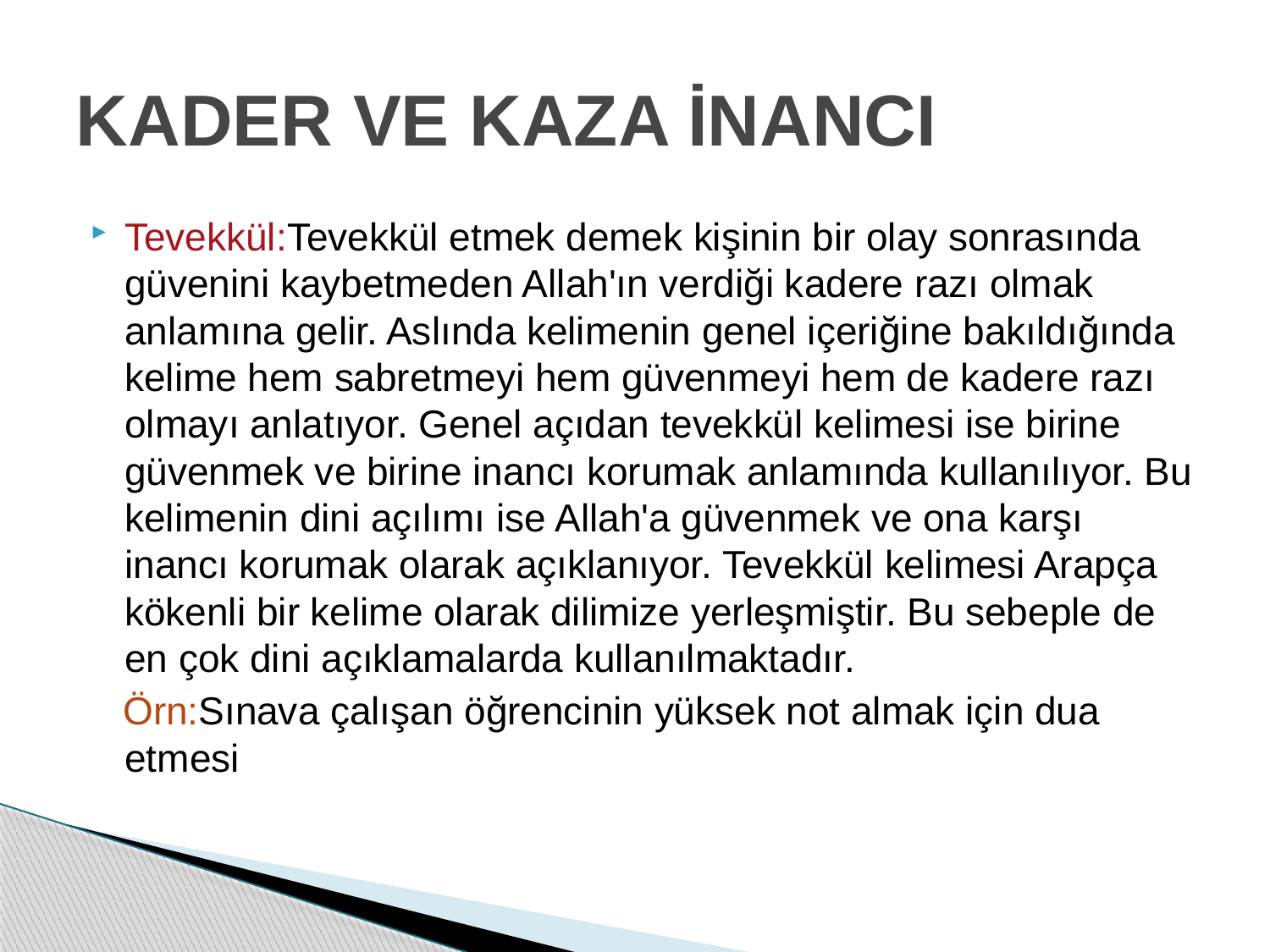

# KADER VE KAZA İNANCI
Tevekkül:Tevekkül etmek demek kişinin bir olay sonrasında güvenini kaybetmeden Allah'ın verdiği kadere razı olmak anlamına gelir. Aslında kelimenin genel içeriğine bakıldığında kelime hem sabretmeyi hem güvenmeyi hem de kadere razı olmayı anlatıyor. Genel açıdan tevekkül kelimesi ise birine güvenmek ve birine inancı korumak anlamında kullanılıyor. Bu kelimenin dini açılımı ise Allah'a güvenmek ve ona karşı inancı korumak olarak açıklanıyor. Tevekkül kelimesi Arapça kökenli bir kelime olarak dilimize yerleşmiştir. Bu sebeple de en çok dini açıklamalarda kullanılmaktadır.
   Örn:Sınava çalışan öğrencinin yüksek not almak için dua etmesi